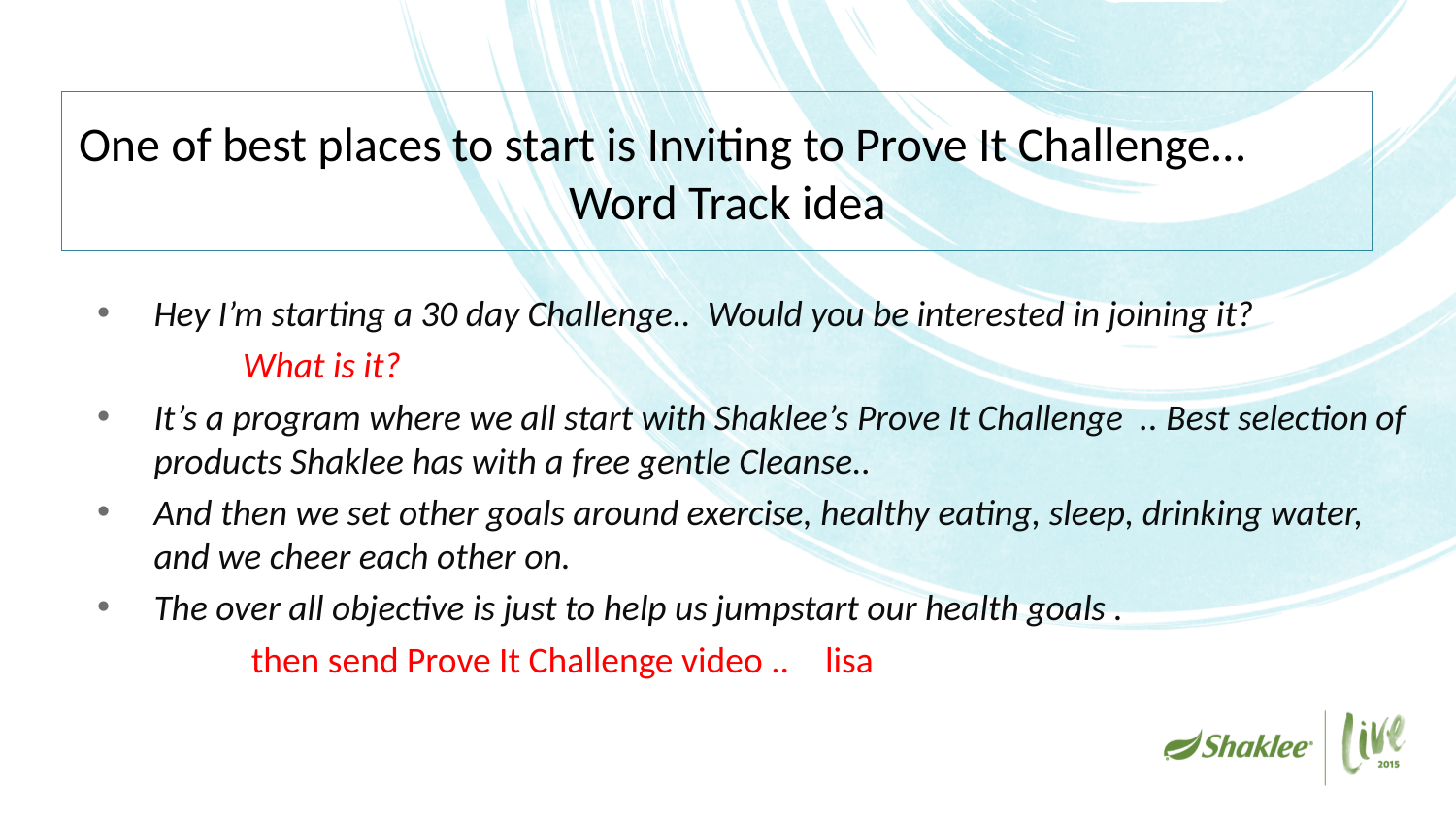

# One of best places to start is Inviting to Prove It Challenge…             Word Track idea
Hey I’m starting a 30 day Challenge..  Would you be interested in joining it?
	What is it?
It’s a program where we all start with Shaklee’s Prove It Challenge  .. Best selection of products Shaklee has with a free gentle Cleanse..
And then we set other goals around exercise, healthy eating, sleep, drinking water, and we cheer each other on.
The over all objective is just to help us jumpstart our health goals .
	 then send Prove It Challenge video .. 	lisa